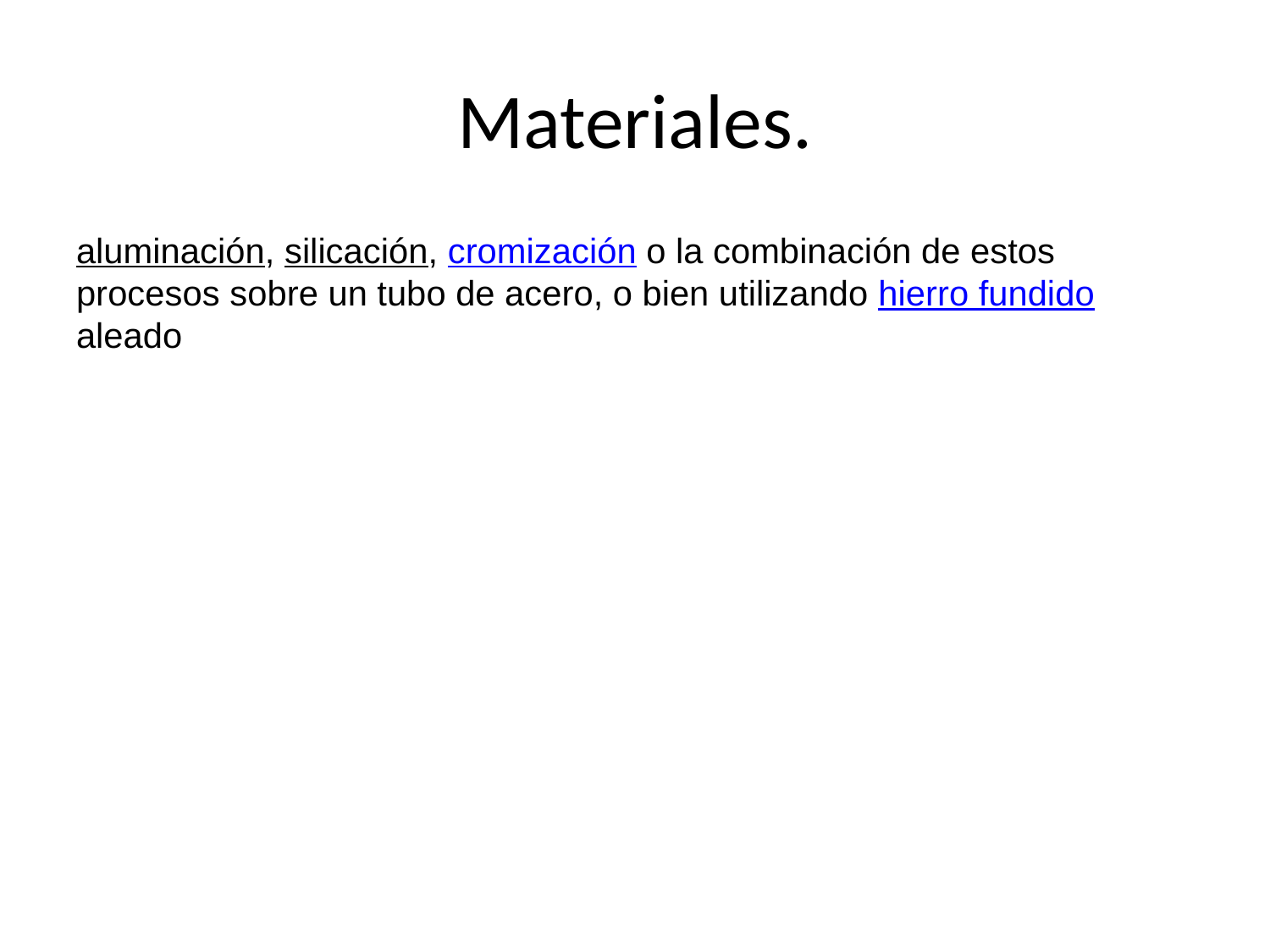

# Materiales.
aluminación, silicación, cromización o la combinación de estos procesos sobre un tubo de acero, o bien utilizando hierro fundido aleado